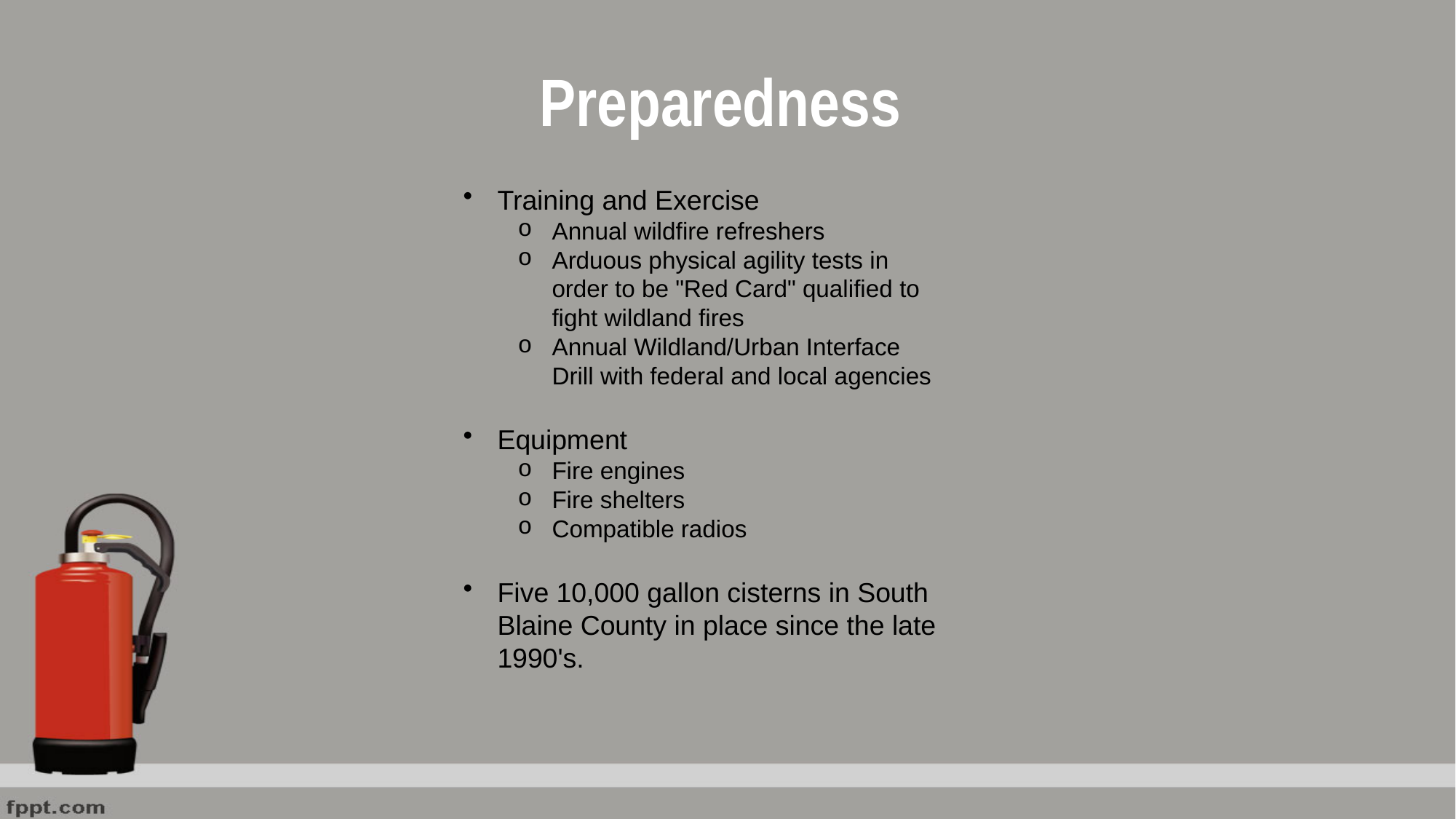

# Preparedness
Training and Exercise
Annual wildfire refreshers
Arduous physical agility tests in order to be "Red Card" qualified to fight wildland fires
Annual Wildland/Urban Interface Drill with federal and local agencies

Equipment
Fire engines
Fire shelters
Compatible radios

Five 10,000 gallon cisterns in South Blaine County in place since the late 1990's.